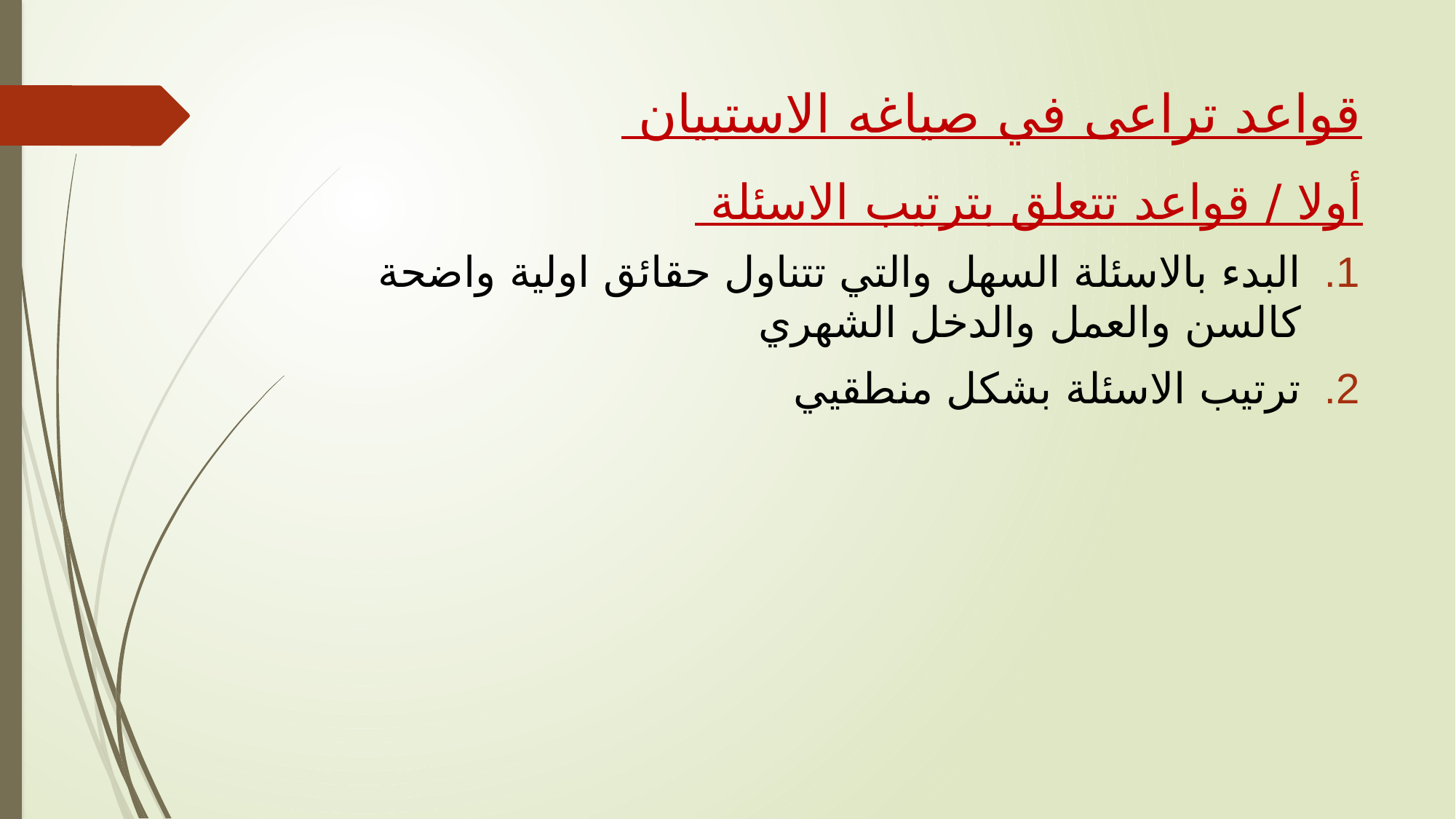

# قواعد تراعى في صياغه الاستبيان
أولا / قواعد تتعلق بترتيب الاسئلة
البدء بالاسئلة السهل والتي تتناول حقائق اولية واضحة كالسن والعمل والدخل الشهري
ترتيب الاسئلة بشكل منطقيي